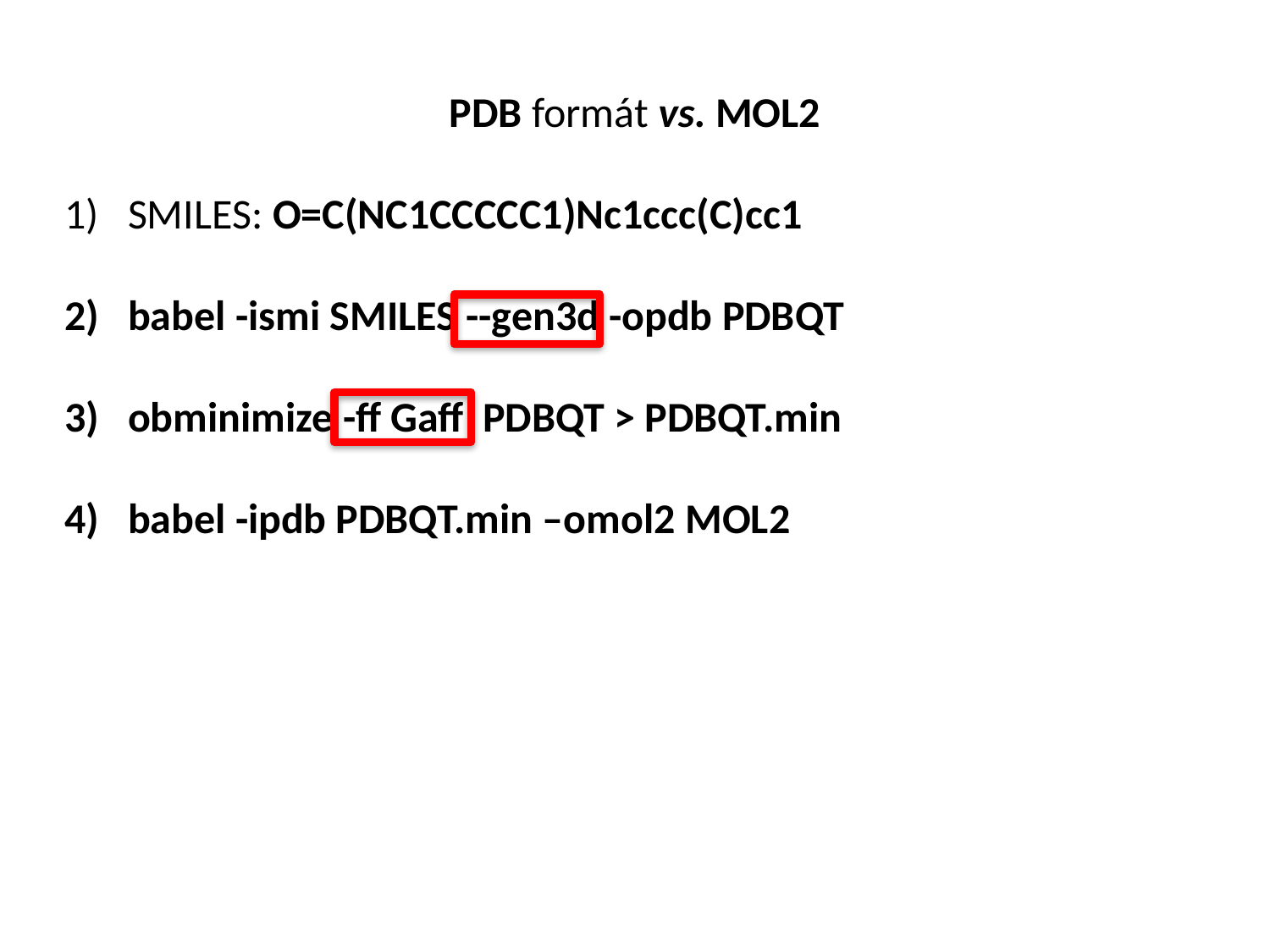

PDB formát vs. MOL2

SMILES: O=C(NC1CCCCC1)Nc1ccc(C)cc1

babel -ismi SMILES --gen3d -opdb PDBQT

obminimize -ff Gaff  PDBQT > PDBQT.min

babel -ipdb PDBQT.min –omol2 MOL2